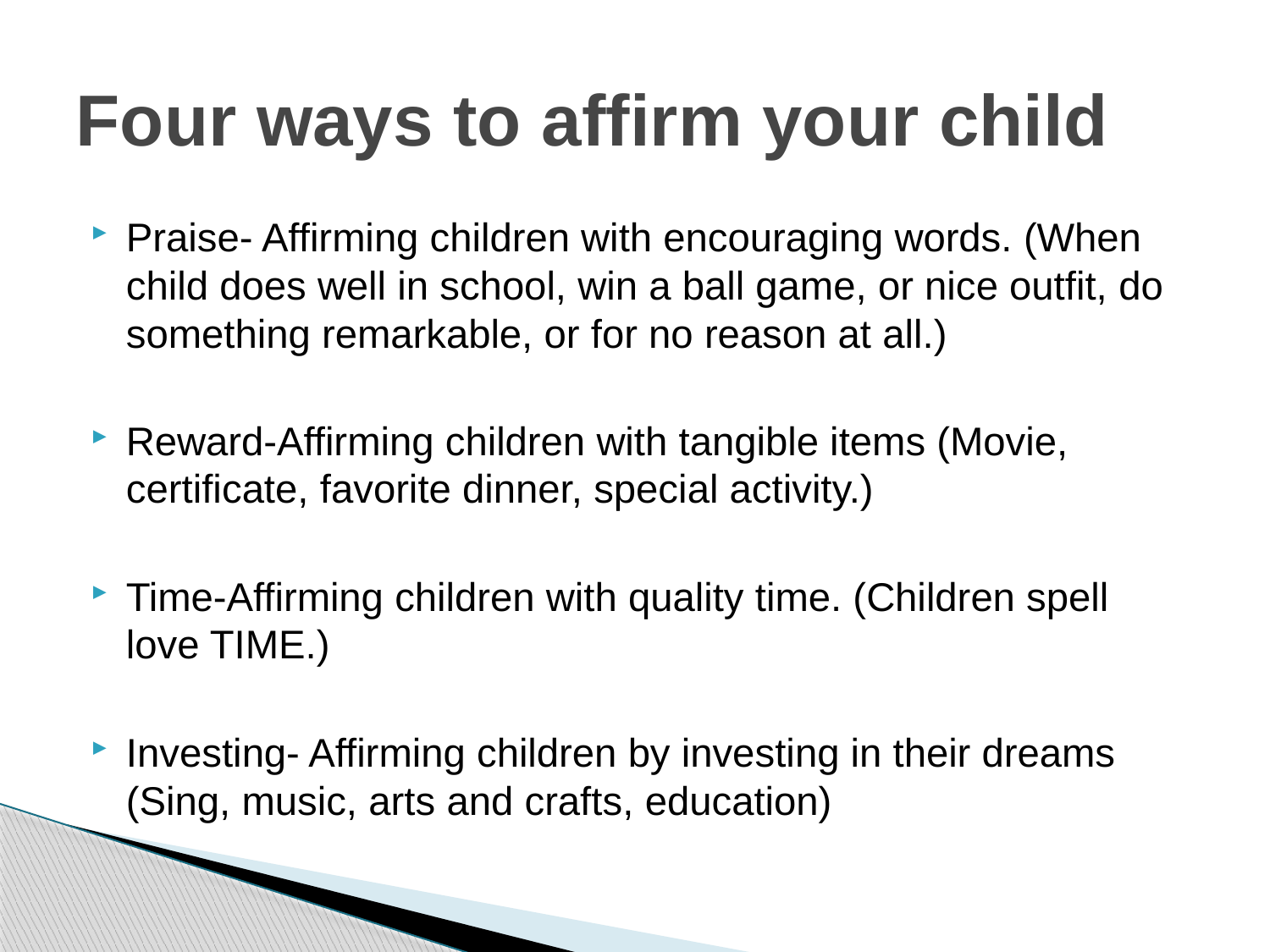

# Four ways to affirm your child
Praise- Affirming children with encouraging words. (When child does well in school, win a ball game, or nice outfit, do something remarkable, or for no reason at all.)

Reward-Affirming children with tangible items (Movie, certificate, favorite dinner, special activity.)

Time-Affirming children with quality time. (Children spell love TIME.)

Investing- Affirming children by investing in their dreams (Sing, music, arts and crafts, education)